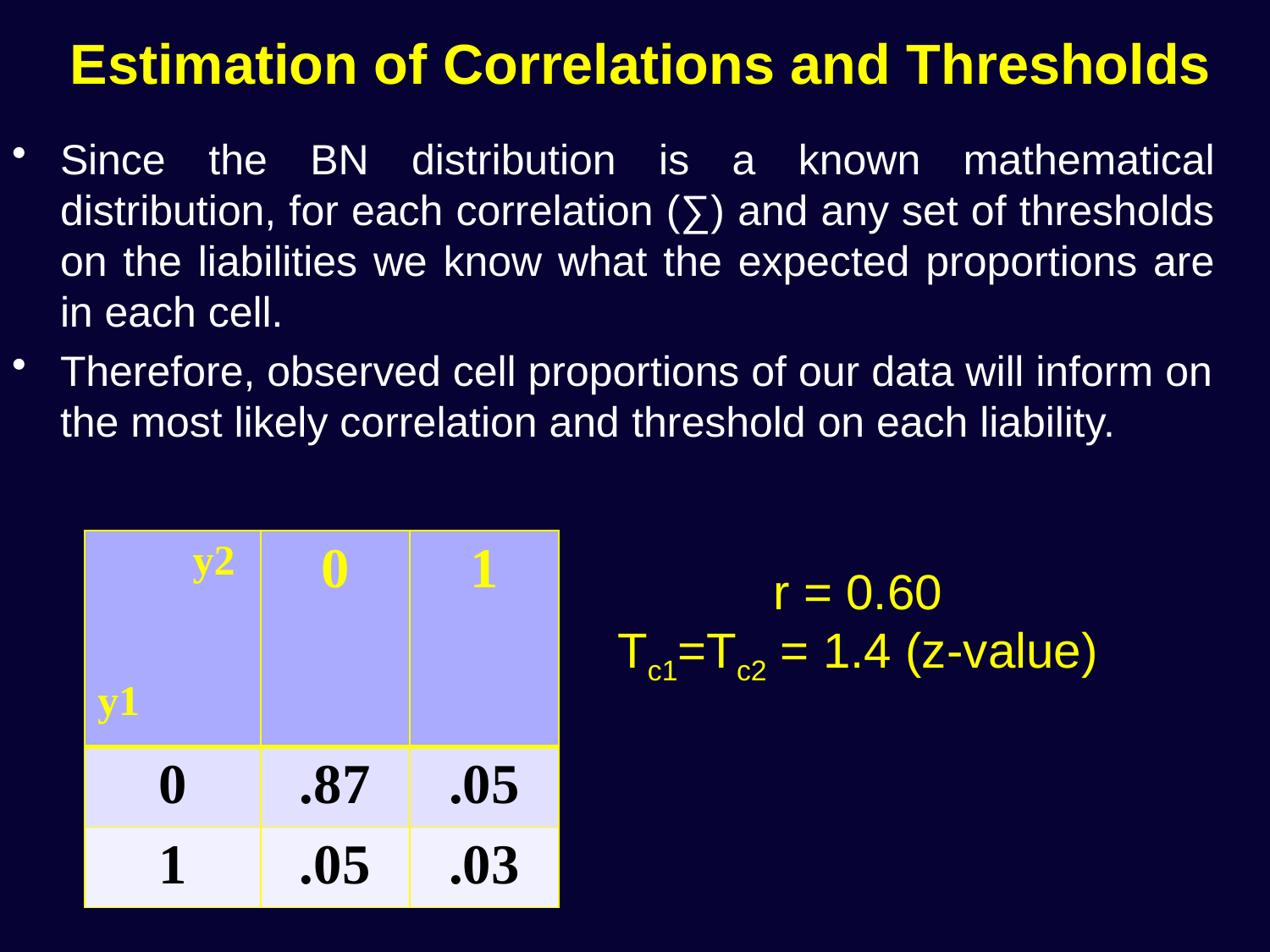

Estimation of Correlations and Thresholds

Since the BN distribution is a known mathematical distribution, for each correlation (∑) and any set of thresholds on the liabilities we know what the expected proportions are in each cell.
Therefore, observed cell proportions of our data will inform on the most likely correlation and threshold on each liability.

| y2 y1 | 0 | 1 |
| --- | --- | --- |
| 0 | .87 | .05 |
| 1 | .05 | .03 |
r = 0.60
Tc1=Tc2 = 1.4 (z-value)